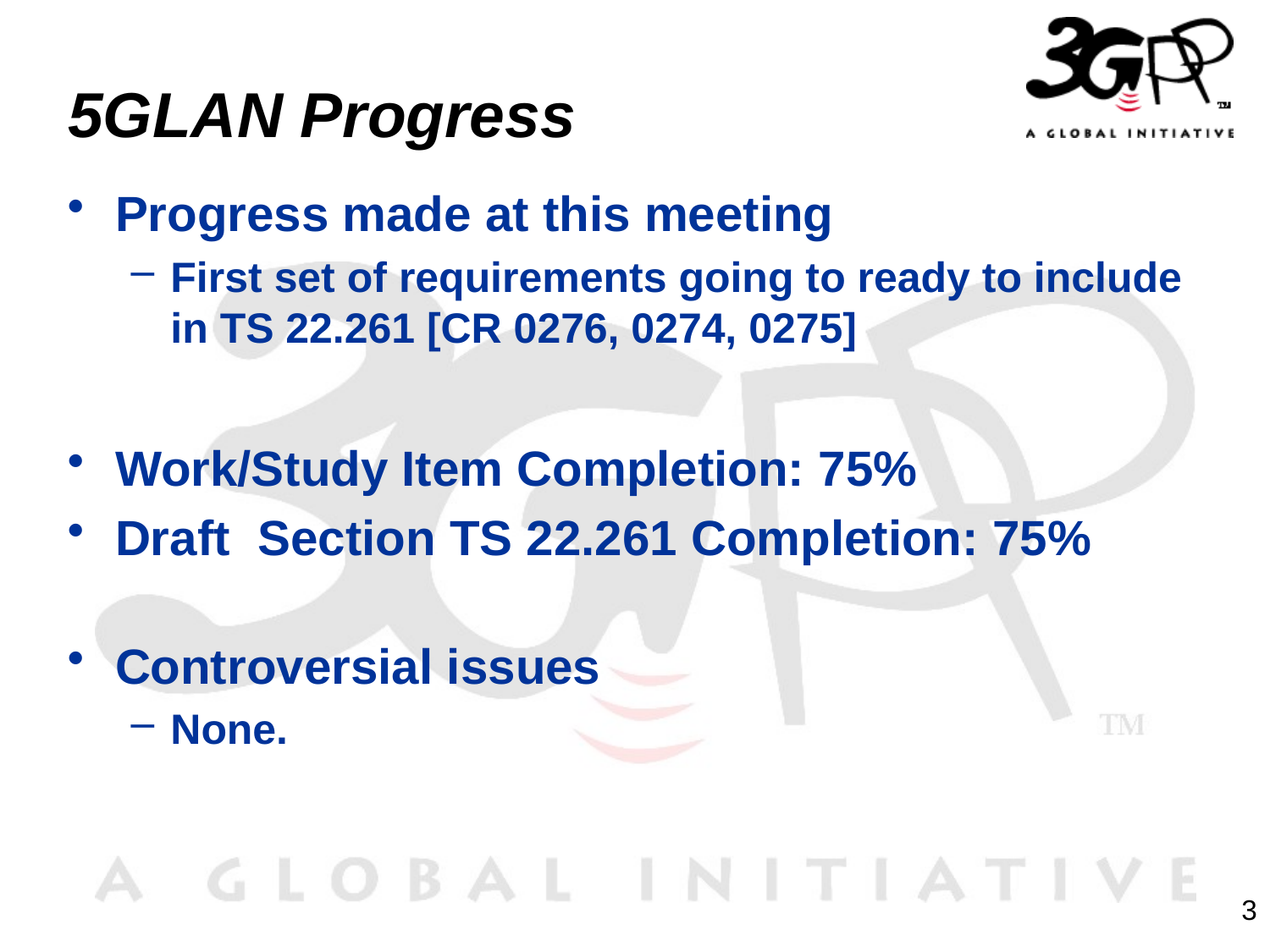

# 5GLAN Progress
Progress made at this meeting
First set of requirements going to ready to include in TS 22.261 [CR 0276, 0274, 0275]

Work/Study Item Completion: 75%
Draft  Section TS 22.261 Completion: 75%

Controversial issues
None.
3